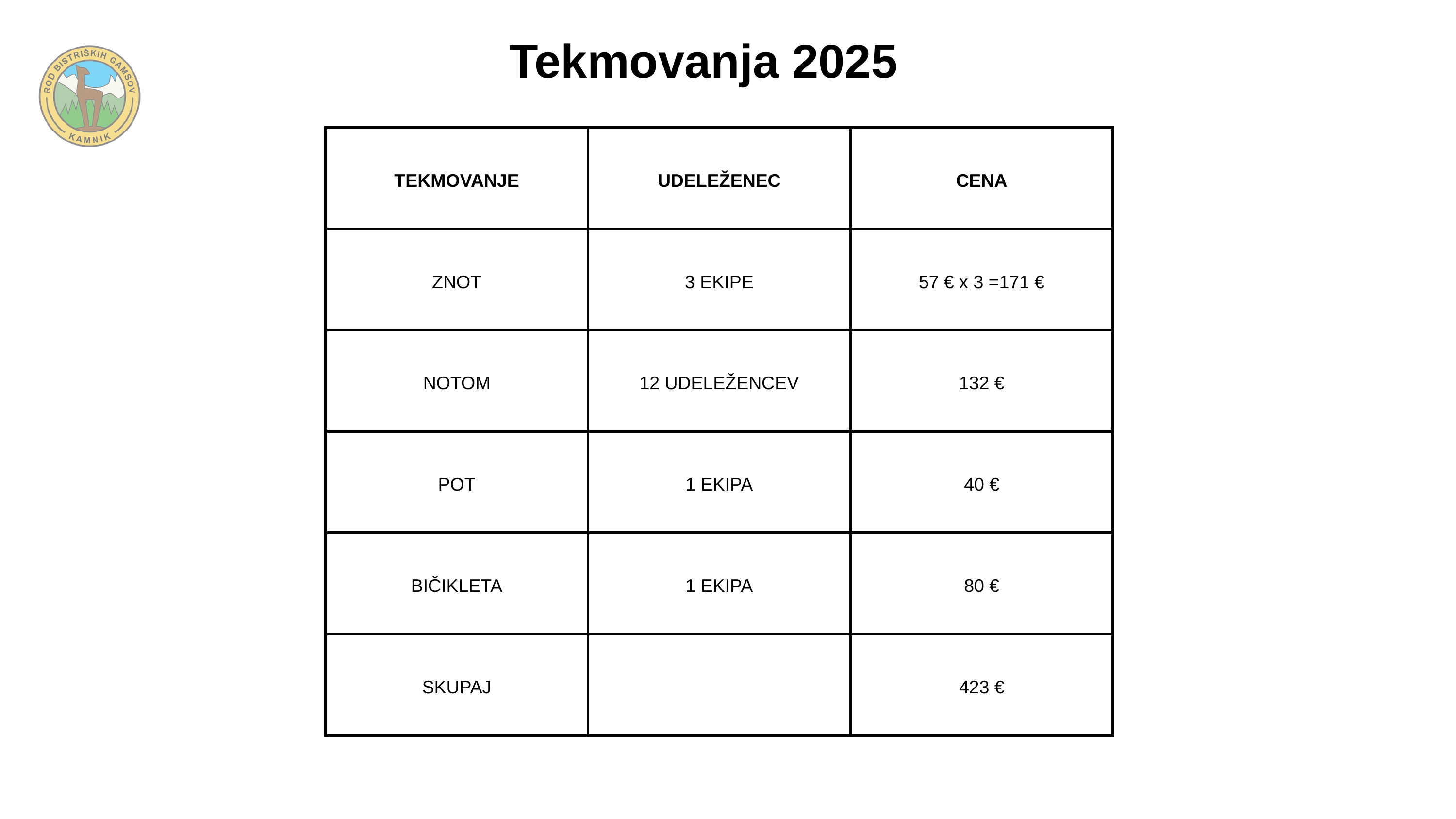

Tekmovanja 2025

| TEKMOVANJE | UDELEŽENEC | CENA |
| --- | --- | --- |
| ZNOT | 3 EKIPE | 57 € x 3 =171 € |
| NOTOM | 12 UDELEŽENCEV | 132 € |
| POT | 1 EKIPA | 40 € |
| BIČIKLETA | 1 EKIPA | 80 € |
| SKUPAJ |  | 423 € |